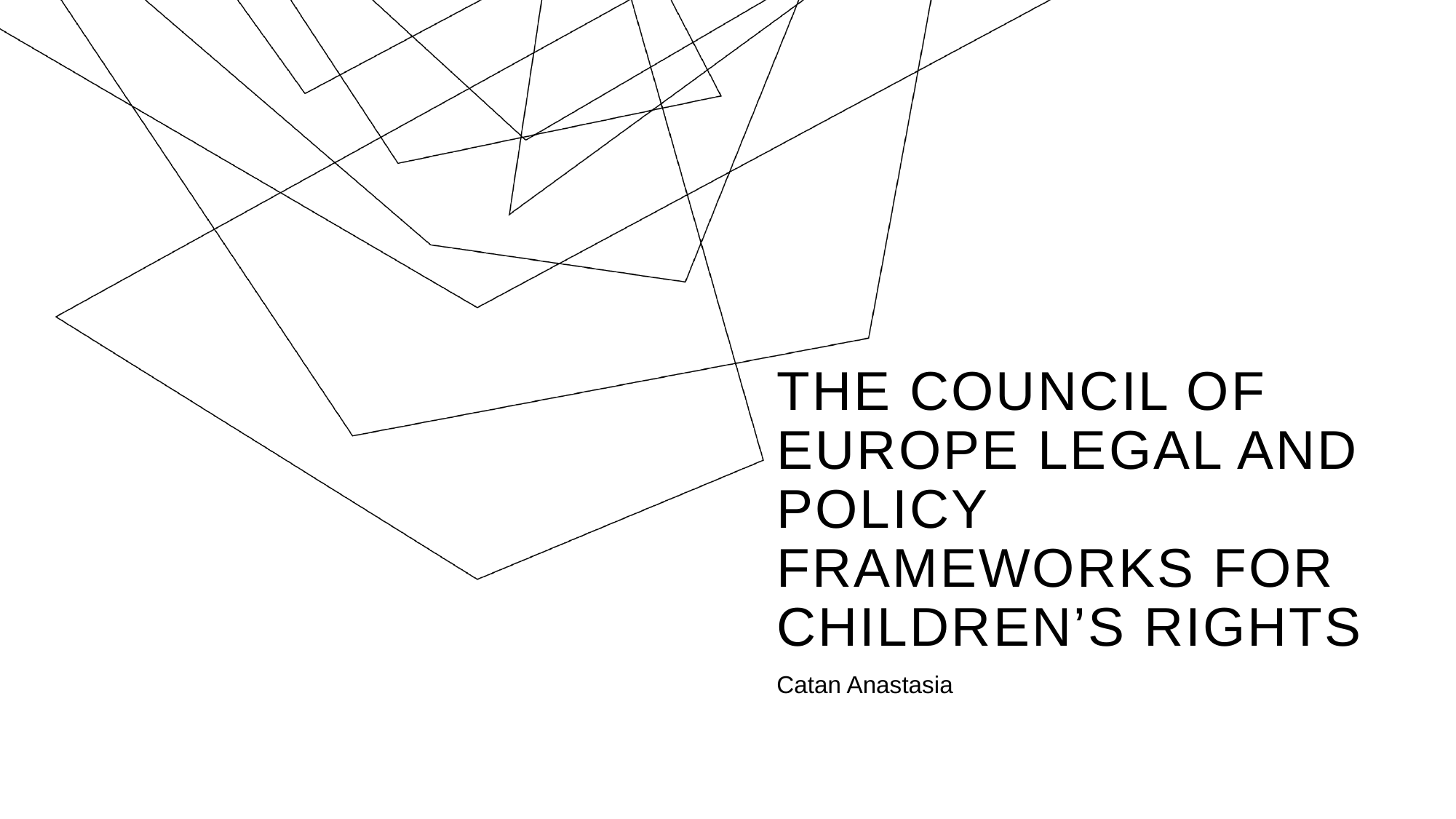

# The Council of Europe legal and policy frameworks for children’s rights
Catan Anastasia